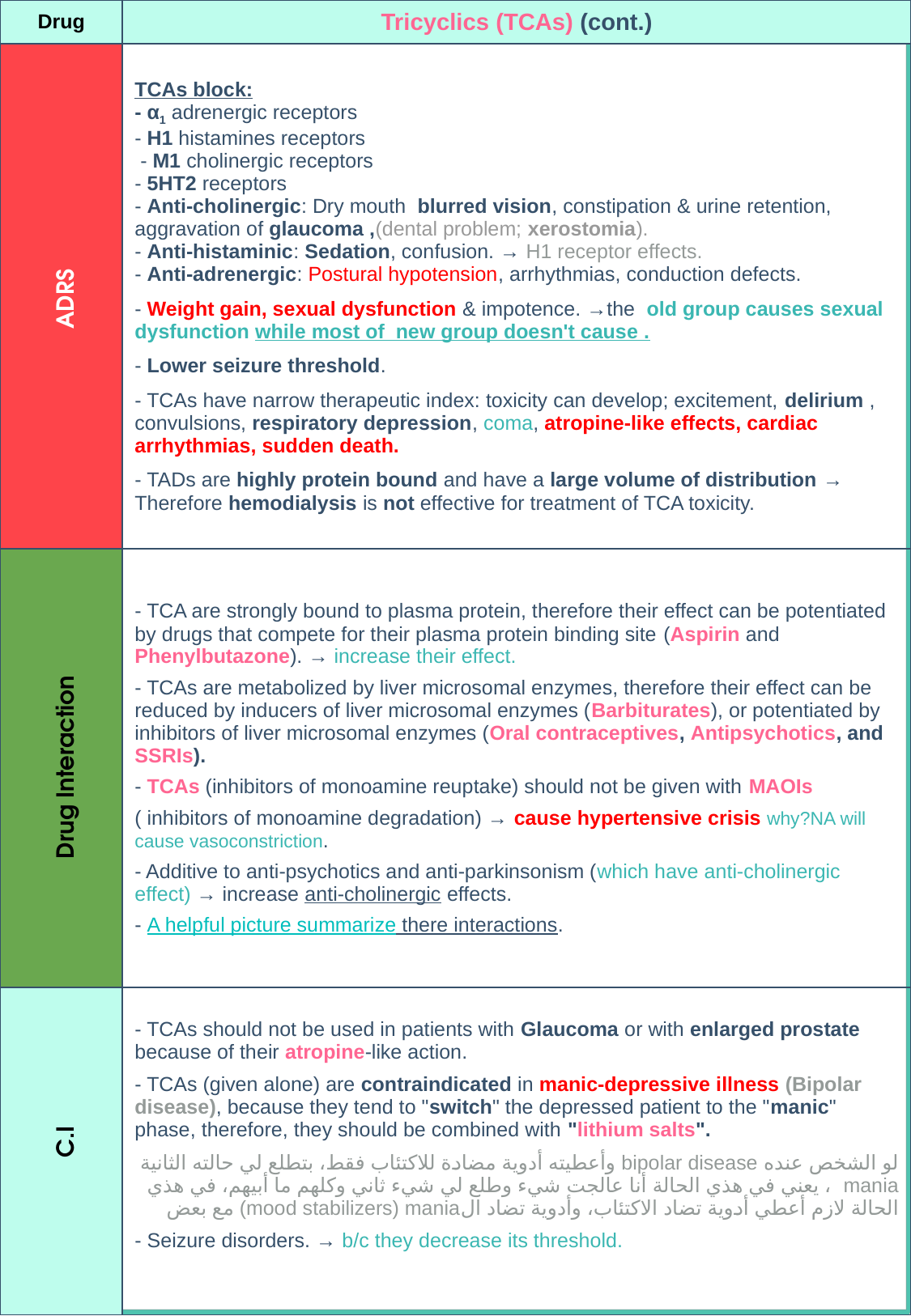

| Drug | Tricyclics (TCAs) (cont.) |
| --- | --- |
|  | TCAs block: - α1 adrenergic receptors - H1 histamines receptors - M1 cholinergic receptors - 5HT2 receptors - Anti-cholinergic: Dry mouth blurred vision, constipation & urine retention, aggravation of glaucoma ,(dental problem; xerostomia). - Anti-histaminic: Sedation, confusion. → H1 receptor effects. - Anti-adrenergic: Postural hypotension, arrhythmias, conduction defects. - Weight gain, sexual dysfunction & impotence. →the old group causes sexual dysfunction while most of new group doesn't cause . - Lower seizure threshold. - TCAs have narrow therapeutic index: toxicity can develop; excitement, delirium , convulsions, respiratory depression, coma, atropine-like effects, cardiac arrhythmias, sudden death. - TADs are highly protein bound and have a large volume of distribution → Therefore hemodialysis is not effective for treatment of TCA toxicity. |
|  | - TCA are strongly bound to plasma protein, therefore their effect can be potentiated by drugs that compete for their plasma protein binding site (Aspirin and Phenylbutazone). → increase their effect. - TCAs are metabolized by liver microsomal enzymes, therefore their effect can be reduced by inducers of liver microsomal enzymes (Barbiturates), or potentiated by inhibitors of liver microsomal enzymes (Oral contraceptives, Antipsychotics, and SSRIs). - TCAs (inhibitors of monoamine reuptake) should not be given with MAOIs ( inhibitors of monoamine degradation) → cause hypertensive crisis why?NA will cause vasoconstriction. - Additive to anti-psychotics and anti-parkinsonism (which have anti-cholinergic effect) → increase anti-cholinergic effects. - A helpful picture summarize there interactions. |
|  | - TCAs should not be used in patients with Glaucoma or with enlarged prostate because of their atropine-like action. - TCAs (given alone) are contraindicated in manic-depressive illness (Bipolar disease), because they tend to "switch" the depressed patient to the "manic" phase, therefore, they should be combined with "lithium salts". لو الشخص عنده bipolar disease وأعطيته أدوية مضادة للاكتئاب فقط، بتطلع لي حالته الثانية mania ، يعني في هذي الحالة أنا عالجت شيء وطلع لي شيء ثاني وكلهم ما أبيهم، في هذي الحالة لازم أعطي أدوية تضاد الاكتئاب، وأدوية تضاد الmood stabilizers) mania) مع بعض - Seizure disorders. → b/c they decrease its threshold. |
ADRS
Drug Interaction
C.I